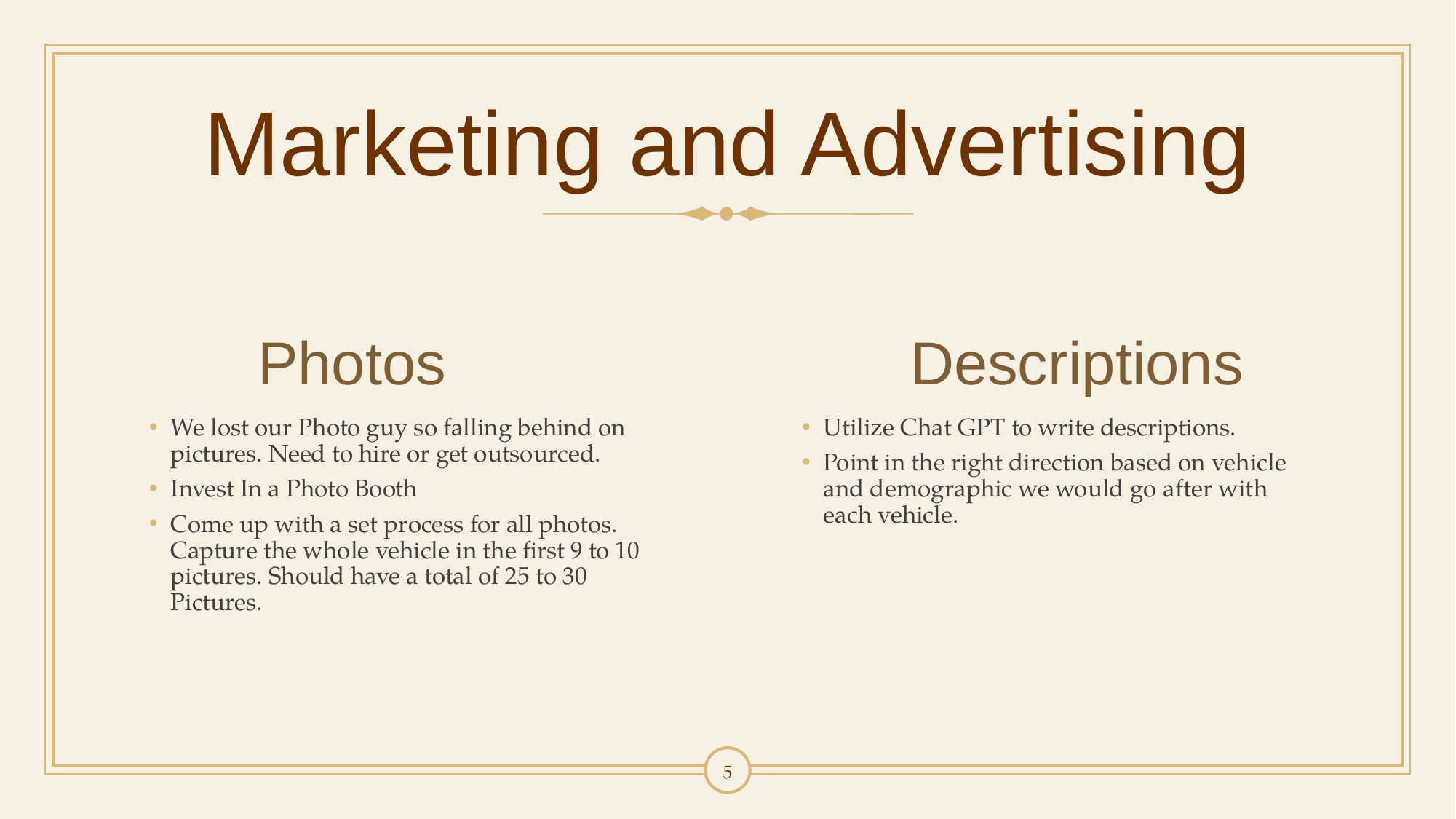

# Marketing and Advertising
Photos
Descriptions
We lost our Photo guy so falling behind on pictures. Need to hire or get outsourced.
Invest In a Photo Booth
Come up with a set process for all photos. Capture the whole vehicle in the first 9 to 10 pictures. Should have a total of 25 to 30 Pictures.

Utilize Chat GPT to write descriptions.
Point in the right direction based on vehicle and demographic we would go after with each vehicle.

5